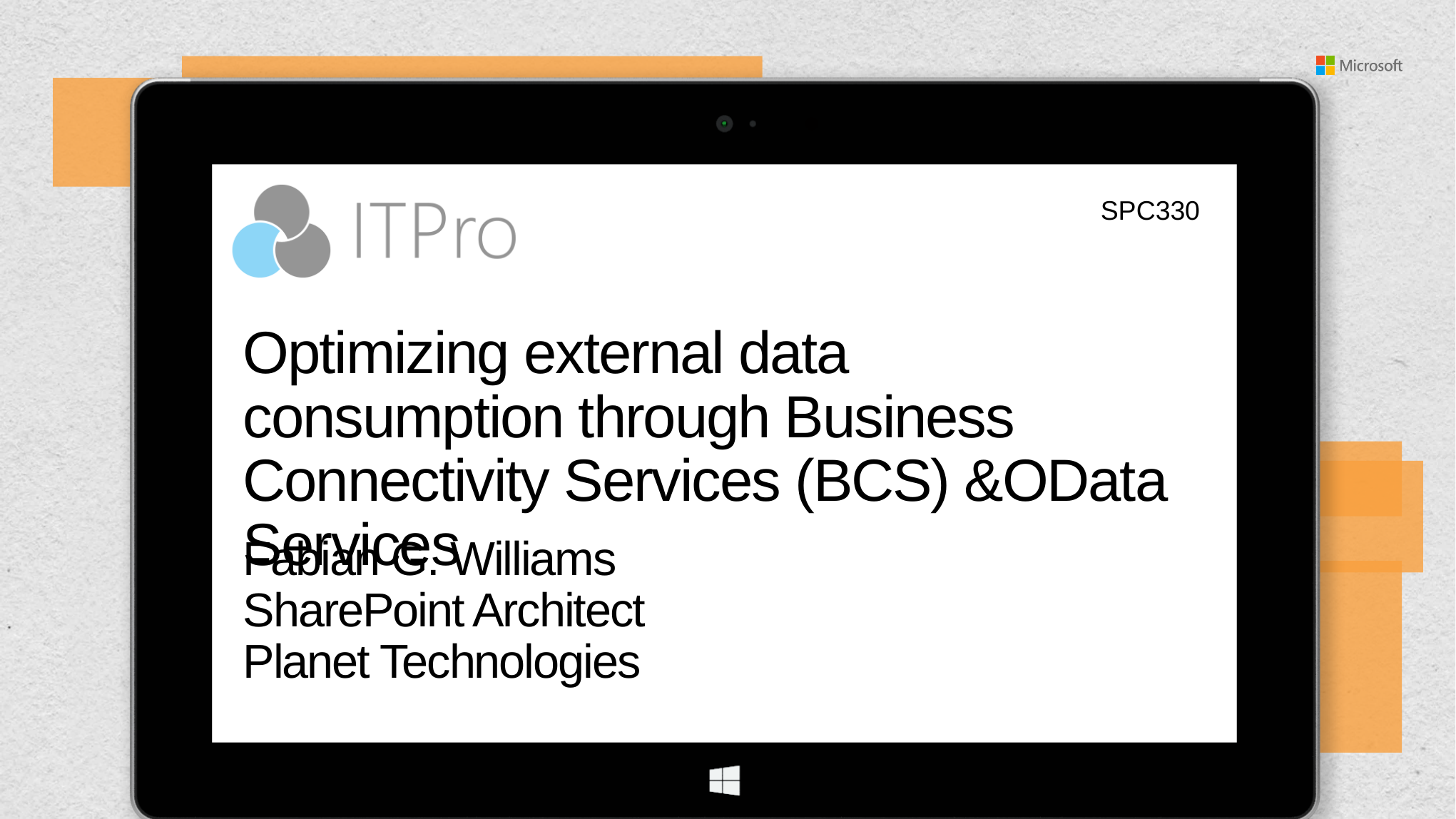

SPC330
# Optimizing external data consumption through Business Connectivity Services (BCS) &OData Services
Fabian G. Williams
SharePoint Architect
Planet Technologies